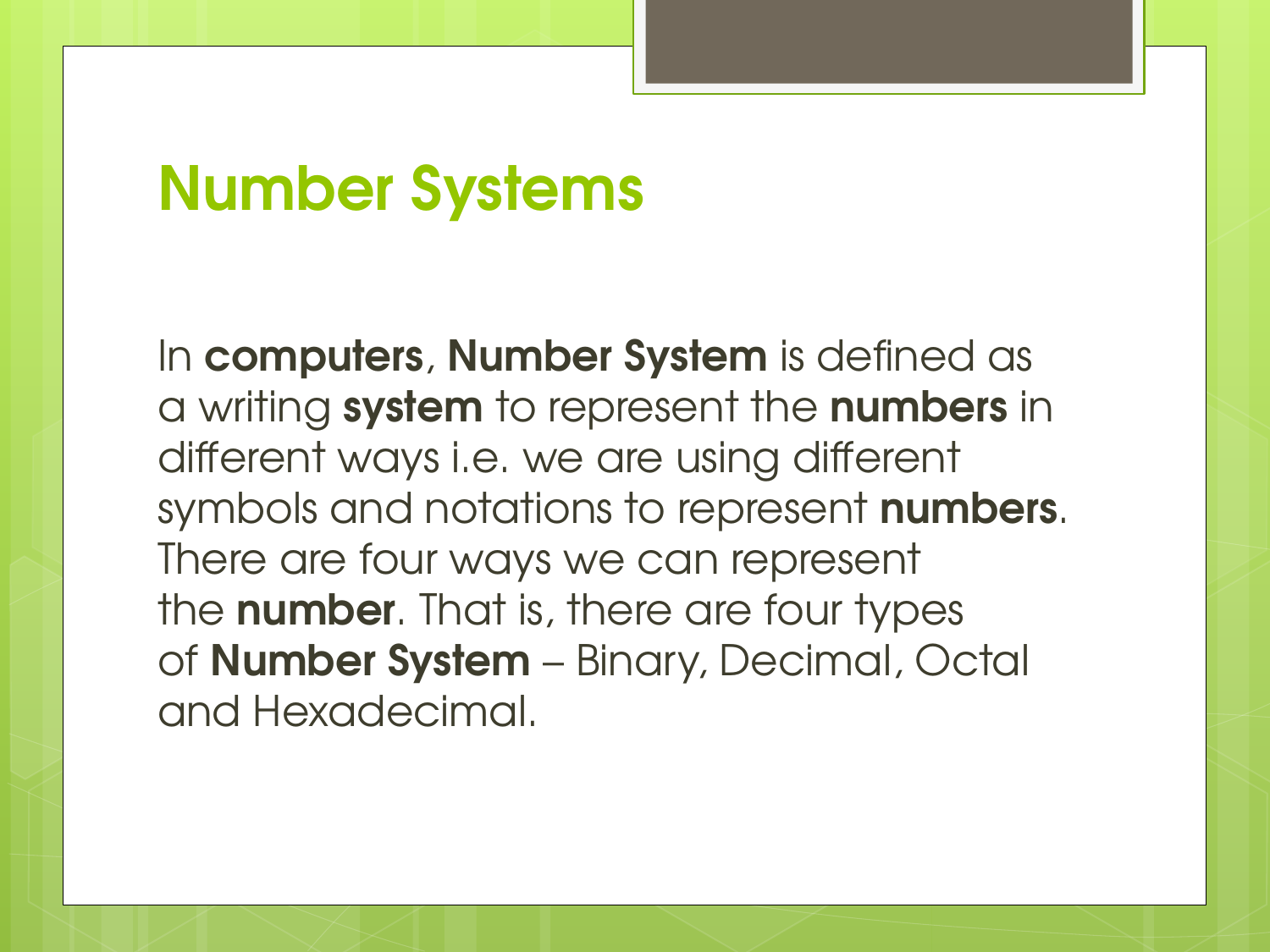

# Number Systems
In computers, Number System is defined as a writing system to represent the numbers in different ways i.e. we are using different symbols and notations to represent numbers. There are four ways we can represent the number. That is, there are four types of Number System – Binary, Decimal, Octal and Hexadecimal.